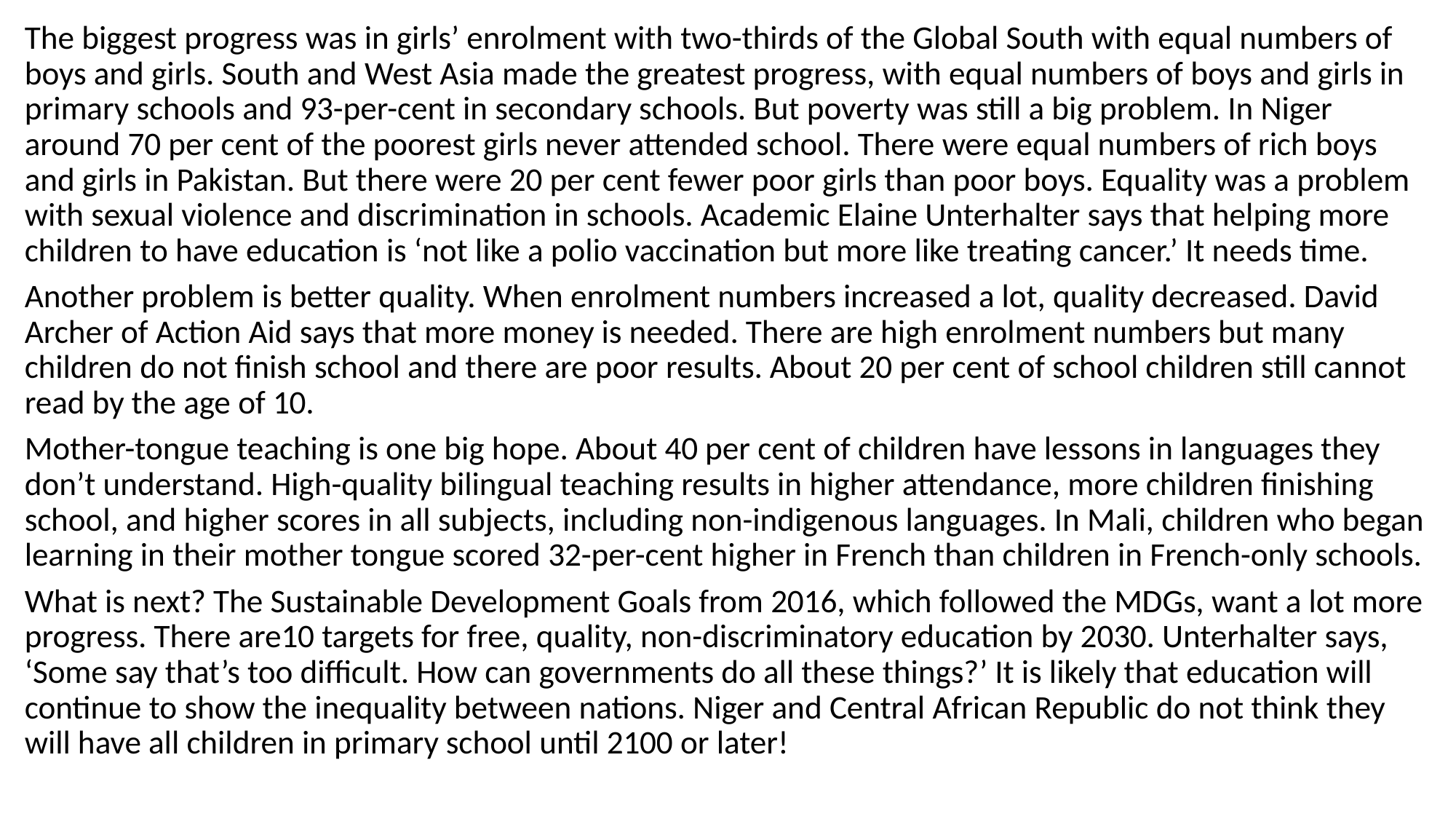

The biggest progress was in girls’ enrolment with two-thirds of the Global South with equal numbers of boys and girls. South and West Asia made the greatest progress, with equal numbers of boys and girls in primary schools and 93-per-cent in secondary schools. But poverty was still a big problem. In Niger around 70 per cent of the poorest girls never attended school. There were equal numbers of rich boys and girls in Pakistan. But there were 20 per cent fewer poor girls than poor boys. Equality was a problem with sexual violence and discrimination in schools. Academic Elaine Unterhalter says that helping more children to have education is ‘not like a polio vaccination but more like treating cancer.’ It needs time.
Another problem is better quality. When enrolment numbers increased a lot, quality decreased. David Archer of Action Aid says that more money is needed. There are high enrolment numbers but many children do not finish school and there are poor results. About 20 per cent of school children still cannot read by the age of 10.
Mother-tongue teaching is one big hope. About 40 per cent of children have lessons in languages they don’t understand. High-quality bilingual teaching results in higher attendance, more children finishing school, and higher scores in all subjects, including non-indigenous languages. In Mali, children who began learning in their mother tongue scored 32-per-cent higher in French than children in French-only schools.
What is next? The Sustainable Development Goals from 2016, which followed the MDGs, want a lot more progress. There are10 targets for free, quality, non-discriminatory education by 2030. Unterhalter says, ‘Some say that’s too difficult. How can governments do all these things?’ It is likely that education will continue to show the inequality between nations. Niger and Central African Republic do not think they will have all children in primary school until 2100 or later!